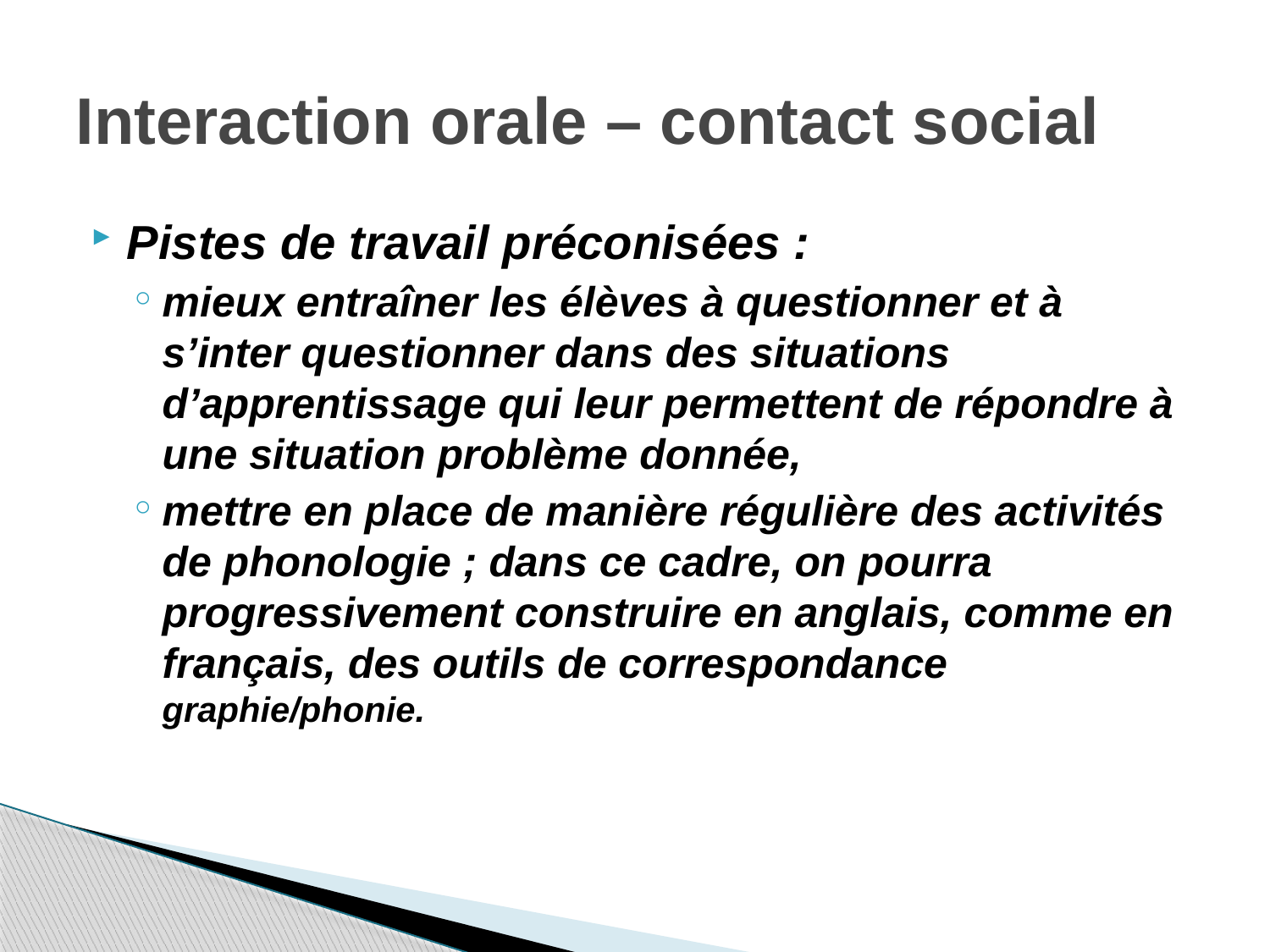

# Interaction orale – contact social
Pistes de travail préconisées :
mieux entraîner les élèves à questionner et à s’inter questionner dans des situations d’apprentissage qui leur permettent de répondre à une situation problème donnée,
mettre en place de manière régulière des activités de phonologie ; dans ce cadre, on pourra progressivement construire en anglais, comme en français, des outils de correspondance graphie/phonie.